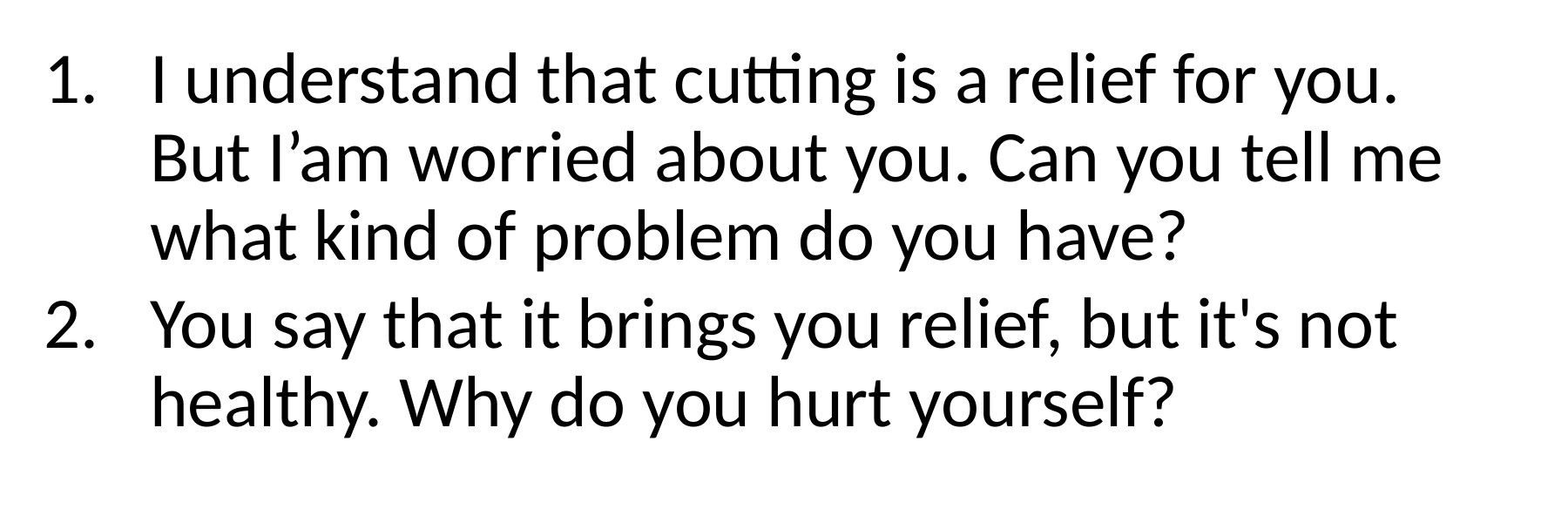

I understand that cutting is a relief for you. But I’am worried about you. Can you tell me what kind of problem do you have?
You say that it brings you relief, but it's not healthy. Why do you hurt yourself?